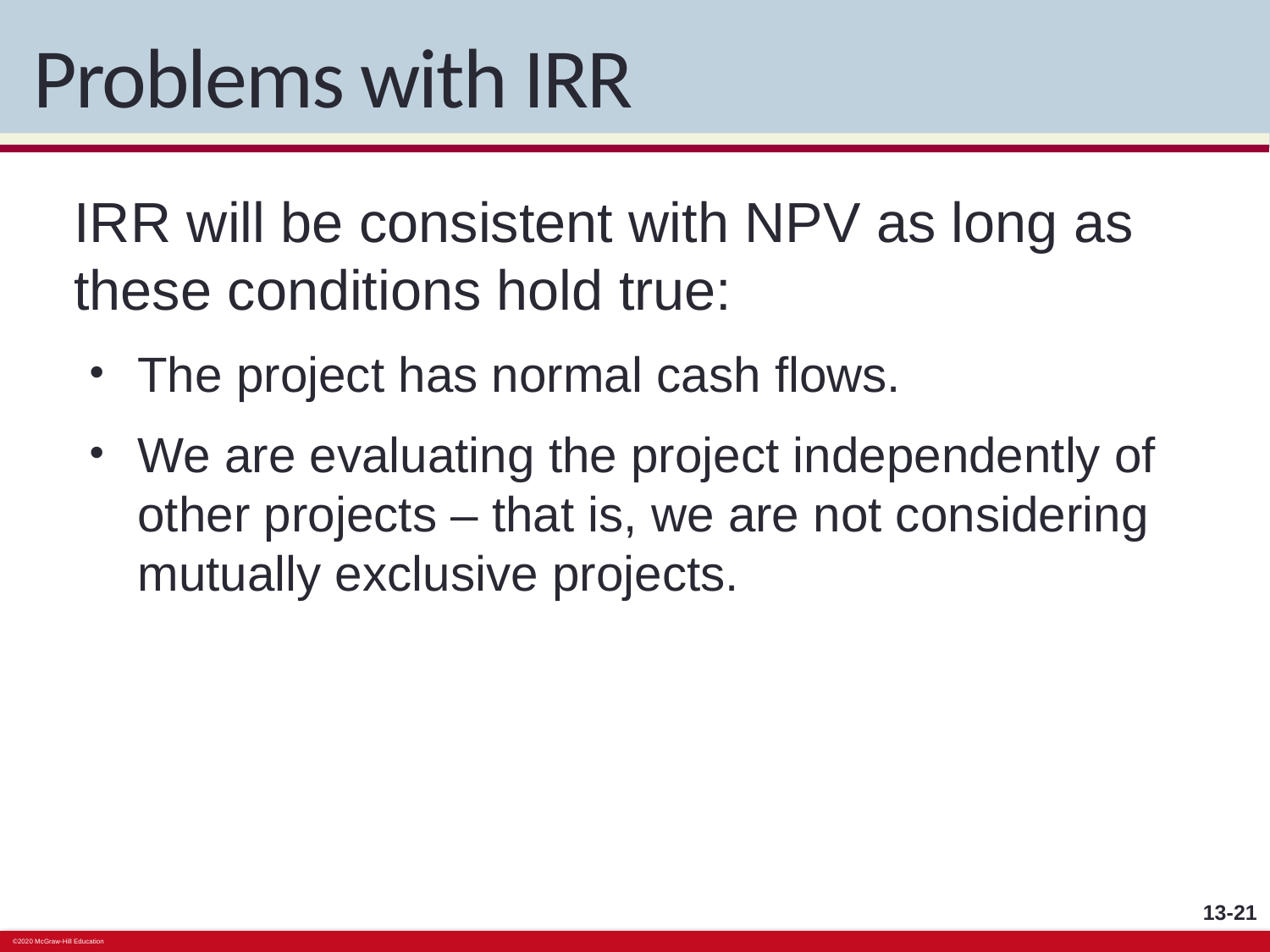

# Problems with IRR
IRR will be consistent with NPV as long as these conditions hold true:
The project has normal cash flows.
We are evaluating the project independently of other projects – that is, we are not considering mutually exclusive projects.